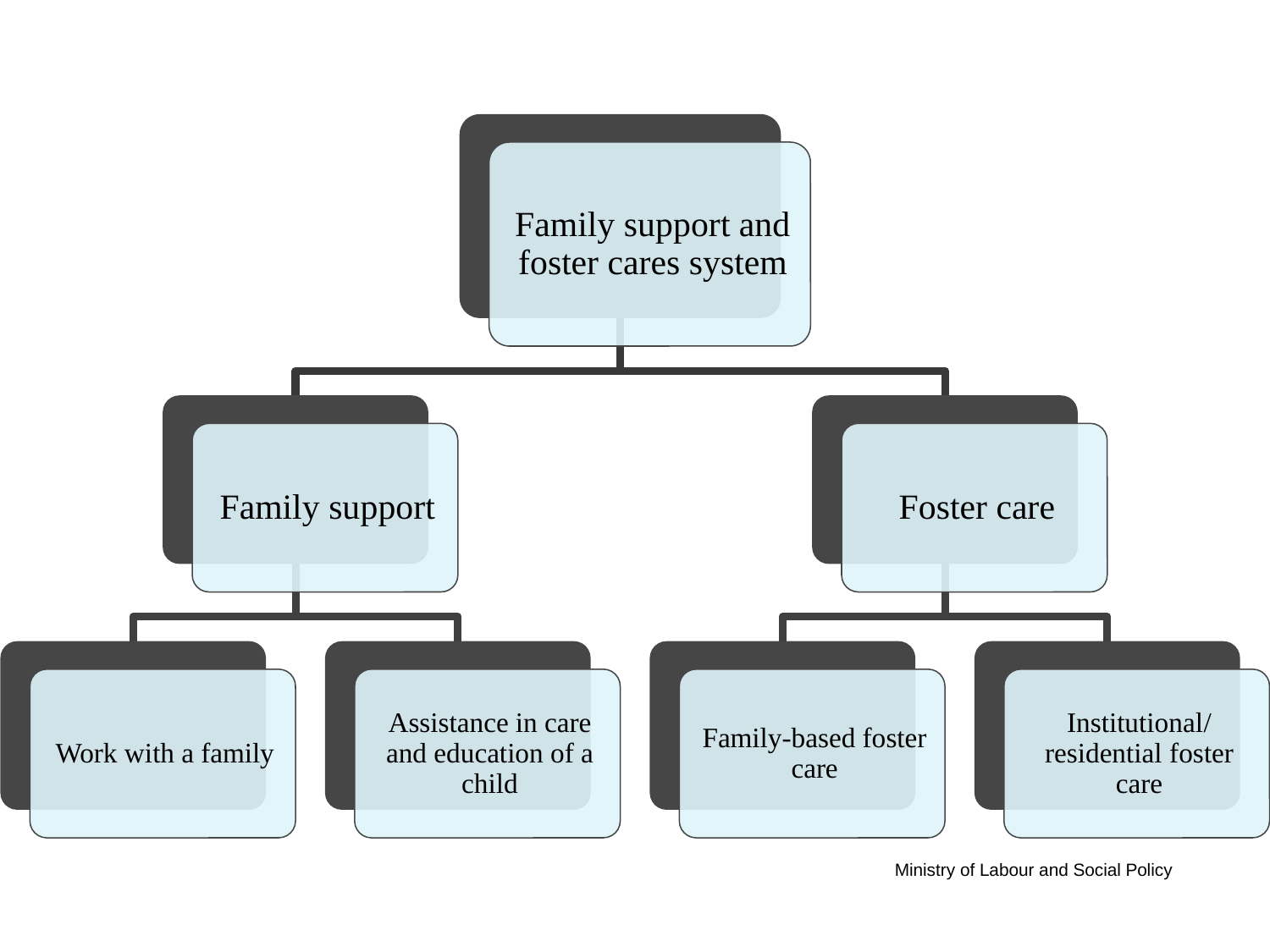

Family support and foster cares system
Family support
Work with a family
Assistance in care and education of a child
Foster care
Family-based foster care
Institutional/ residential foster care
Ministry of Labour and Social Policy